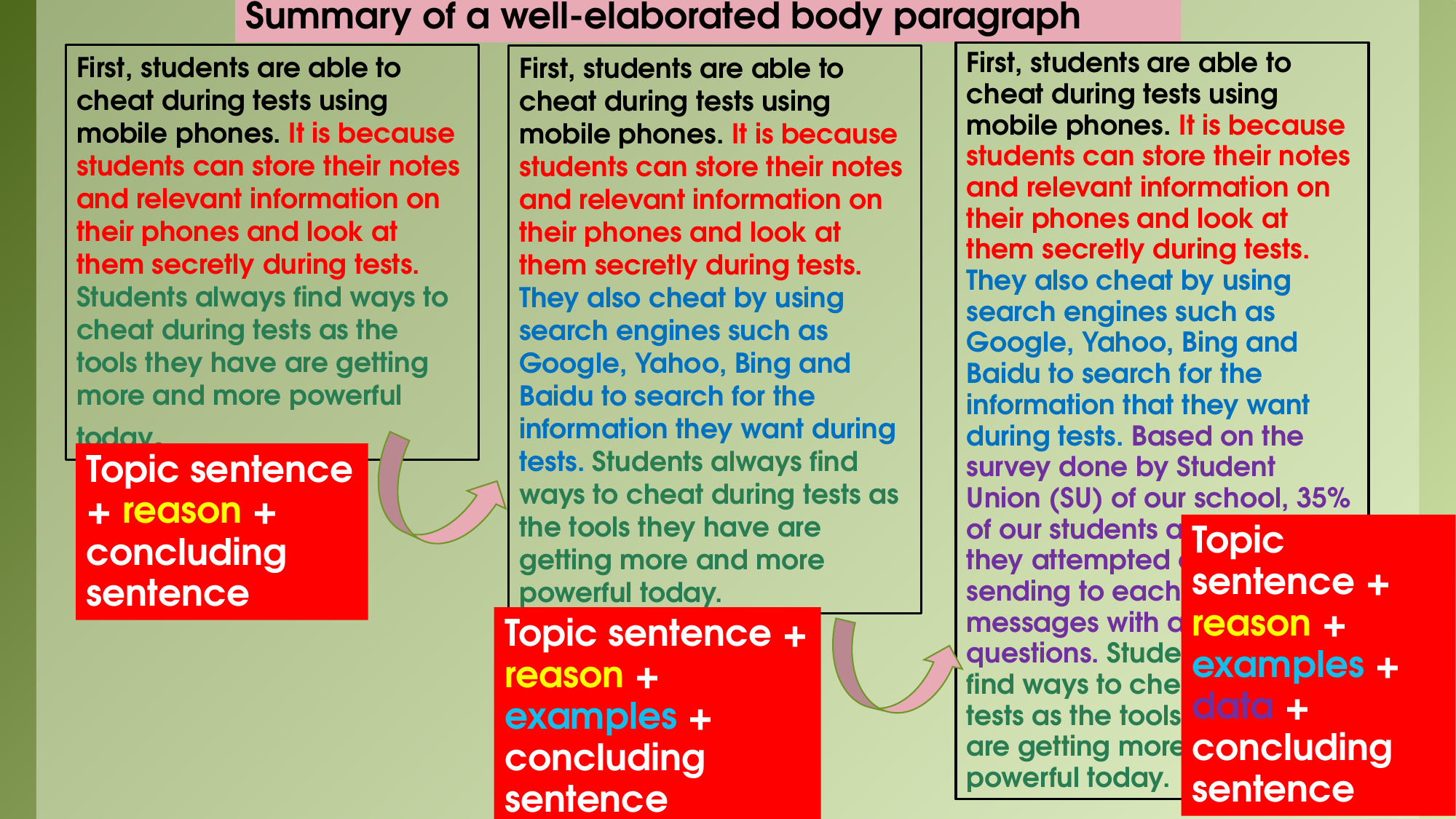

Summary of a well-elaborated body paragraph
First, students are able to cheat during tests using mobile phones. It is because students can store their notes and relevant information on their phones and look at them secretly during tests. They also cheat by using search engines such as Google, Yahoo, Bing and Baidu to search for the information that they want during tests. Based on the survey done by Student Union (SU) of our school, 35% of our students admitted that they attempted cheating by sending to each other text messages with answers to the questions. Students always find ways to cheat during tests as the tools they have are getting more and more powerful today.
First, students are able to cheat during tests using mobile phones. It is because students can store their notes and relevant information on their phones and look at them secretly during tests. Students always find ways to cheat during tests as the tools they have are getting more and more powerful today.
First, students are able to cheat during tests using mobile phones. It is because students can store their notes and relevant information on their phones and look at them secretly during tests. They also cheat by using search engines such as Google, Yahoo, Bing and Baidu to search for the information they want during tests. Students always find ways to cheat during tests as the tools they have are getting more and more powerful today.
Topic sentence + reason + concluding sentence

Topic sentence + reason + examples + data + concluding sentence
Topic sentence + reason + examples + concluding sentence